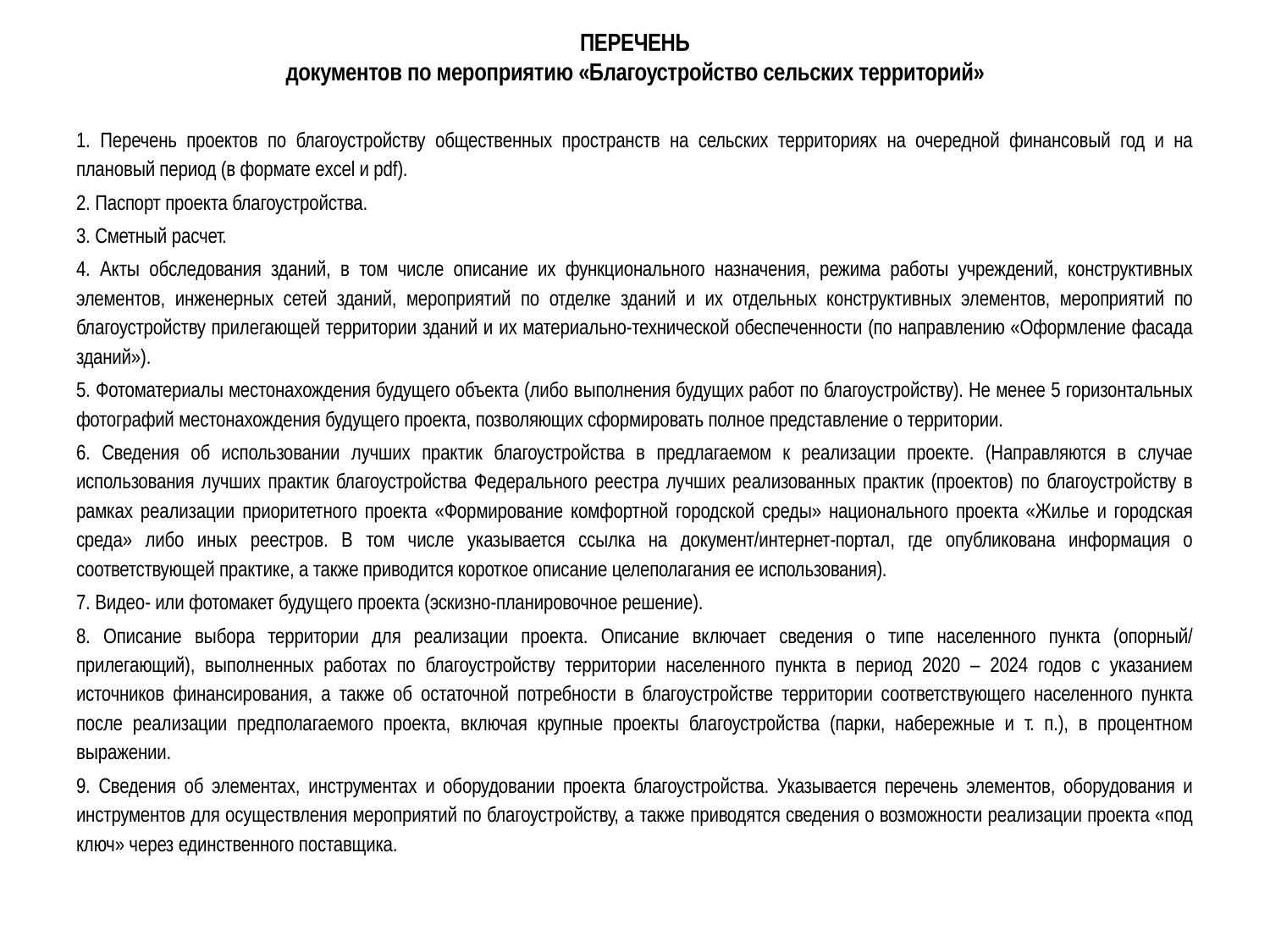

# ПЕРЕЧЕНЬ документов по мероприятию «Благоустройство сельских территорий»
1. Перечень проектов по благоустройству общественных пространств на сельских территориях на очередной финансовый год и на плановый период (в формате excel и pdf).
2. Паспорт проекта благоустройства.
3. Сметный расчет.
4. Акты обследования зданий, в том числе описание их функционального назначения, режима работы учреждений, конструктивных элементов, инженерных сетей зданий, мероприятий по отделке зданий и их отдельных конструктивных элементов, мероприятий по благоустройству прилегающей территории зданий и их материально-технической обеспеченности (по направлению «Оформление фасада зданий»).
5. Фотоматериалы местонахождения будущего объекта (либо выполнения будущих работ по благоустройству). Не менее 5 горизонтальных фотографий местонахождения будущего проекта, позволяющих сформировать полное представление о территории.
6. Сведения об использовании лучших практик благоустройства в предлагаемом к реализации проекте. (Направляются в случае использования лучших практик благоустройства Федерального реестра лучших реализованных практик (проектов) по благоустройству в рамках реализации приоритетного проекта «Формирование комфортной городской среды» национального проекта «Жилье и городская среда» либо иных реестров. В том числе указывается ссылка на документ/интернет-портал, где опубликована информация о соответствующей практике, а также приводится короткое описание целеполагания ее использования).
7. Видео- или фотомакет будущего проекта (эскизно-планировочное решение).
8. Описание выбора территории для реализации проекта. Описание включает сведения о типе населенного пункта (опорный/ прилегающий), выполненных работах по благоустройству территории населенного пункта в период 2020 – 2024 годов с указанием источников финансирования, а также об остаточной потребности в благоустройстве территории соответствующего населенного пункта после реализации предполагаемого проекта, включая крупные проекты благоустройства (парки, набережные и т. п.), в процентном выражении.
9. Сведения об элементах, инструментах и оборудовании проекта благоустройства. Указывается перечень элементов, оборудования и инструментов для осуществления мероприятий по благоустройству, а также приводятся сведения о возможности реализации проекта «под ключ» через единственного поставщика.